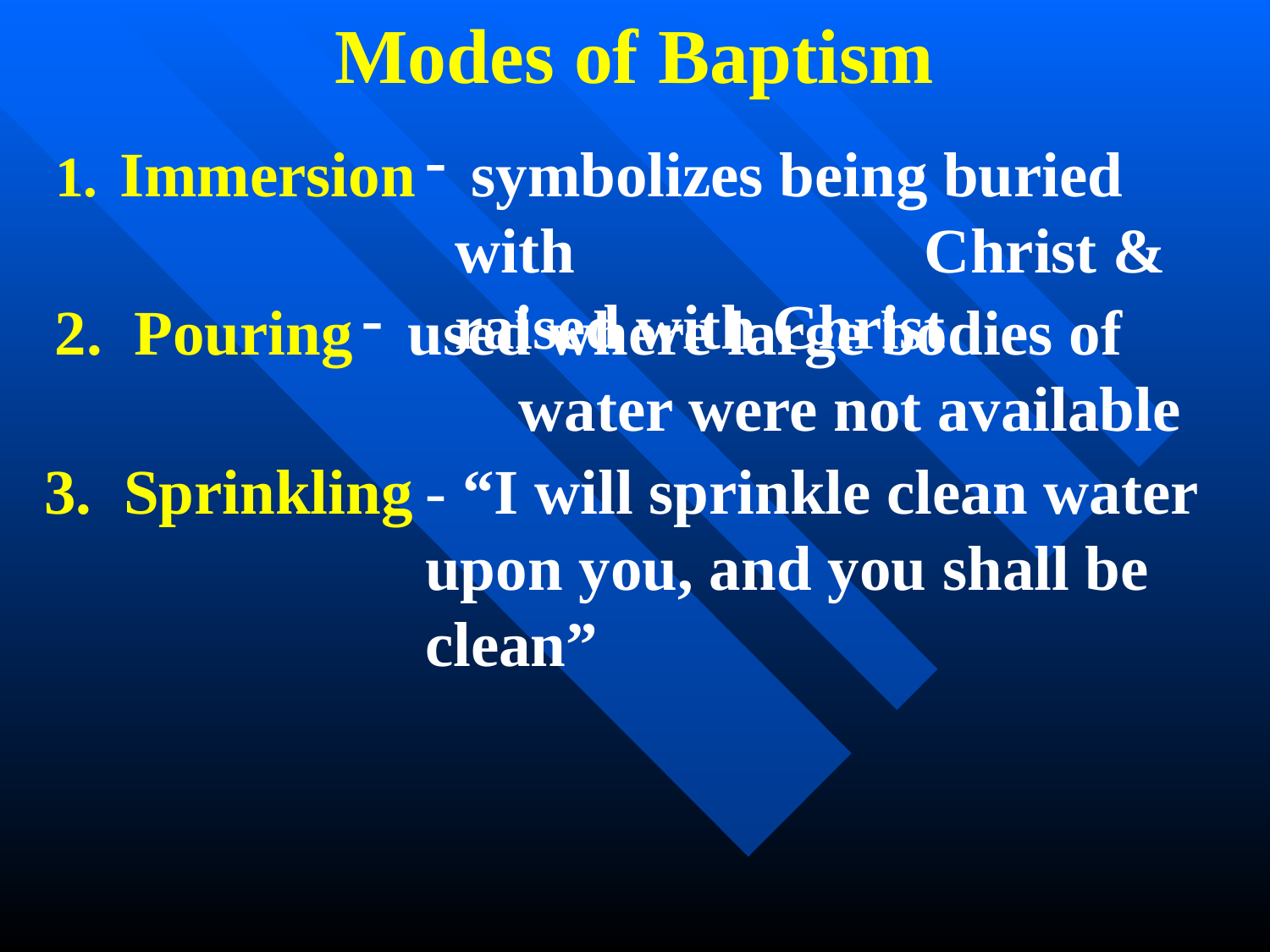

Modes of Baptism
Immersion
 symbolizes being buried with                      Christ & raised with Christ
2.  Pouring
 used where large bodies of                 water were not available
3.  Sprinkling
- “I will sprinkle clean water upon you, and you shall be clean”